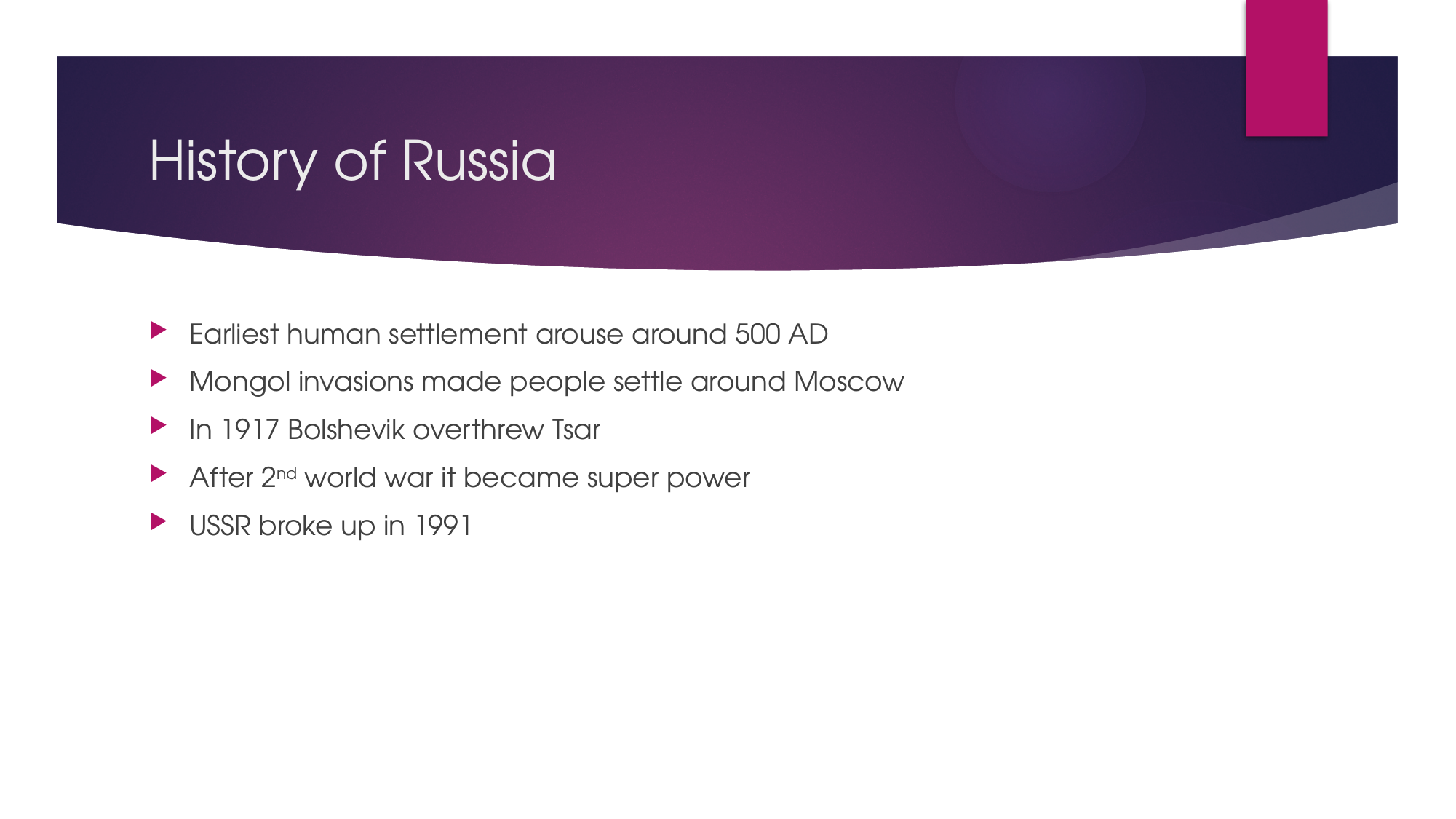

# History of Russia
Earliest human settlement arouse around 500 AD
Mongol invasions made people settle around Moscow
In 1917 Bolshevik overthrew Tsar
After 2nd world war it became super power
USSR broke up in 1991